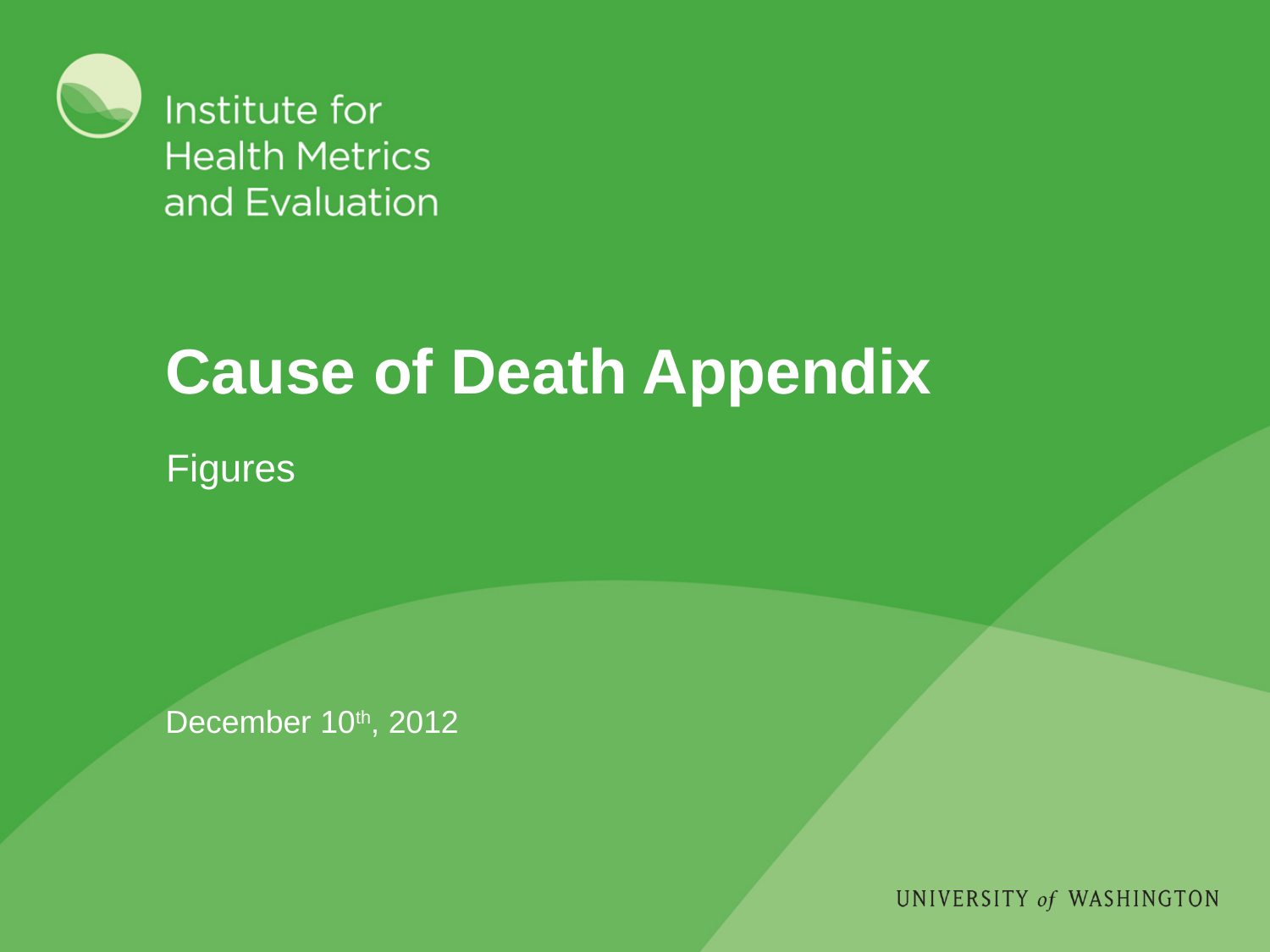

# Cause of Death Appendix
Figures
December 10th, 2012